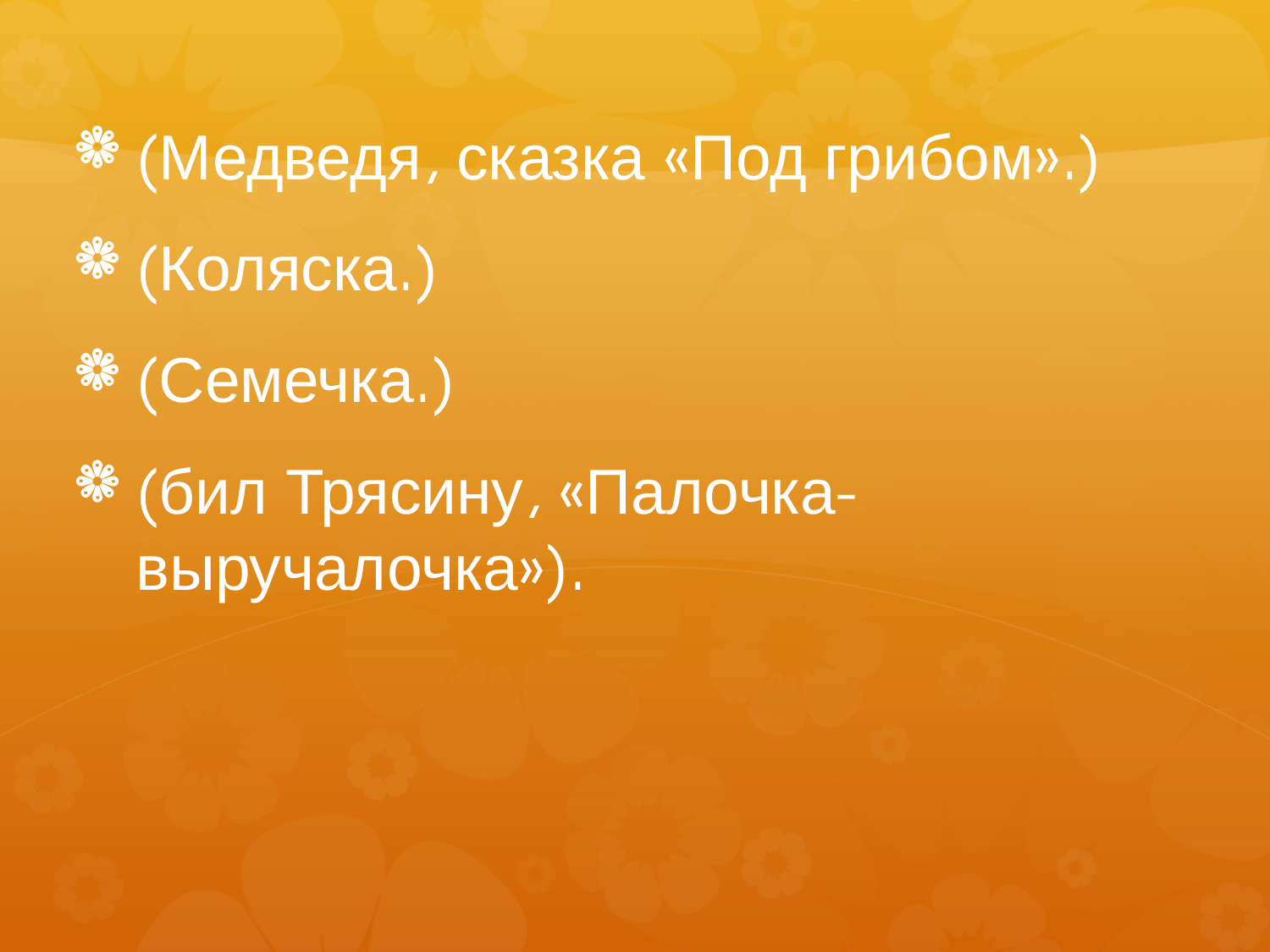

#
(Медведя, сказка «Под грибом».)
(Коляска.)
(Семечка.)
(бил Трясину, «Палочка-выручалочка»).